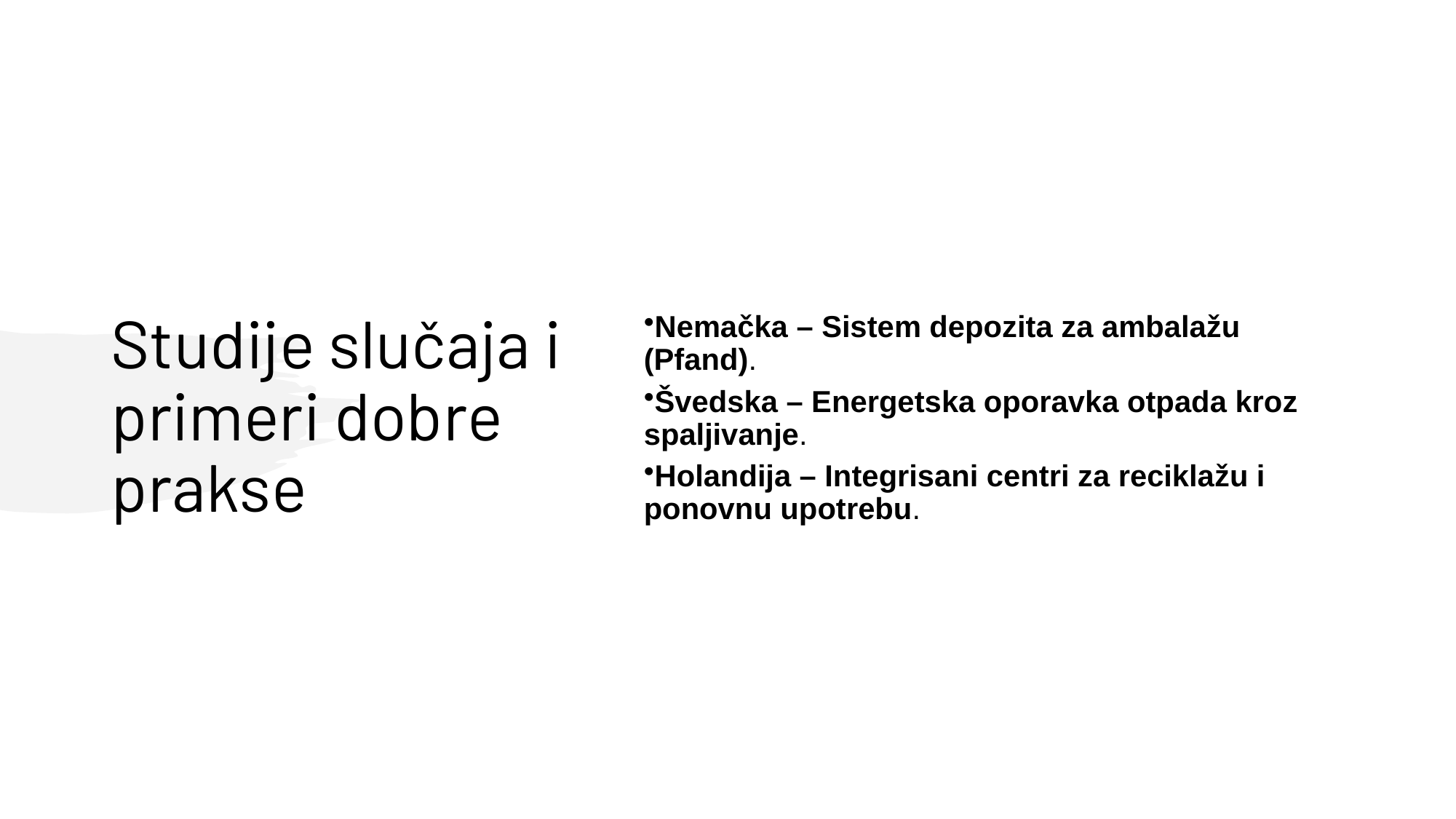

# Studije slučaja i primeri dobre prakse
Nemačka – Sistem depozita za ambalažu (Pfand).
Švedska – Energetska oporavka otpada kroz spaljivanje.
Holandija – Integrisani centri za reciklažu i ponovnu upotrebu.